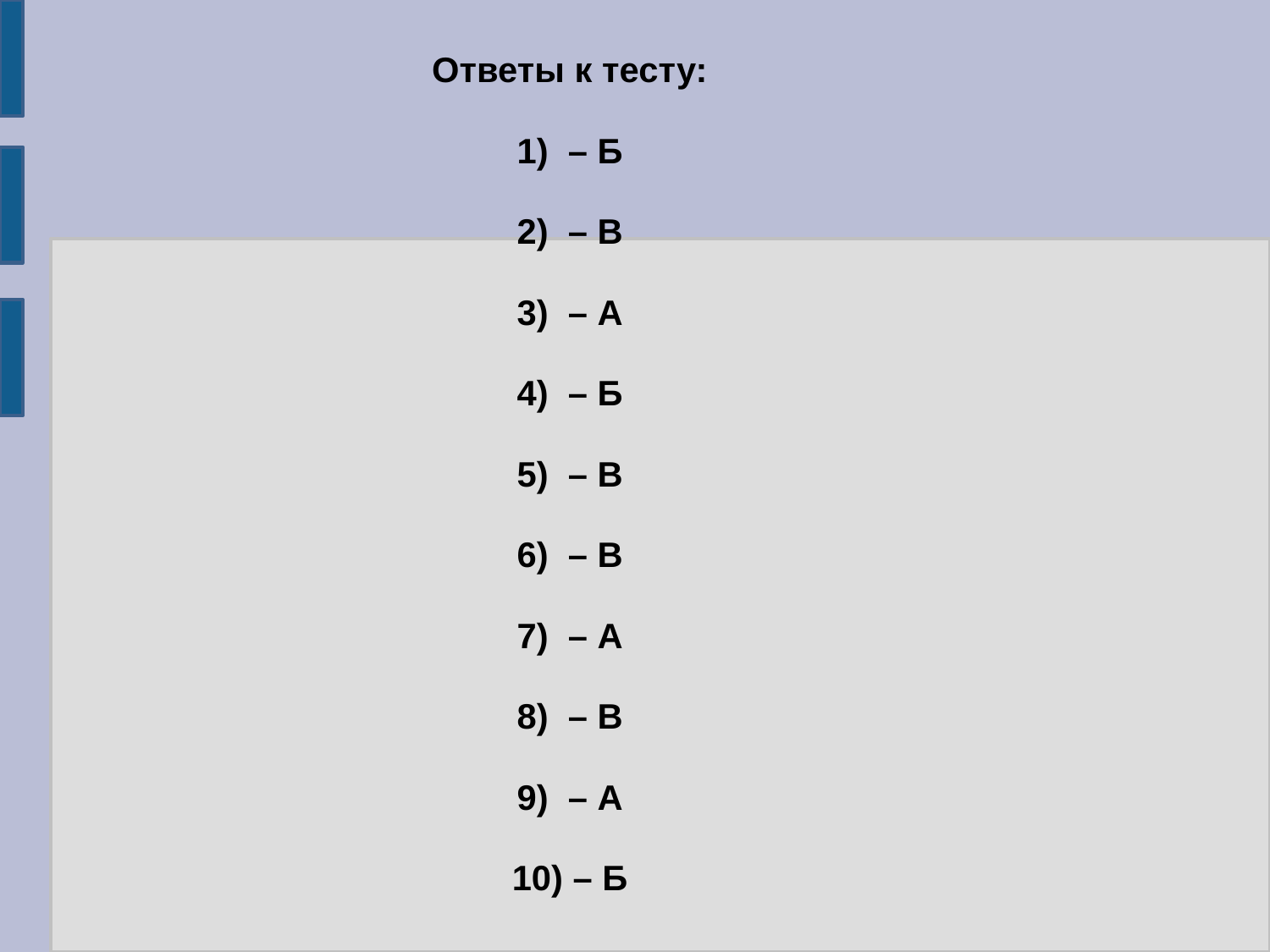

Ответы к тесту:
1)  – Б
2)  – В
3)  – А
4)  – Б
5)  – В
6)  – В
7)  – А
8)  – В
9)  – А
10) – Б